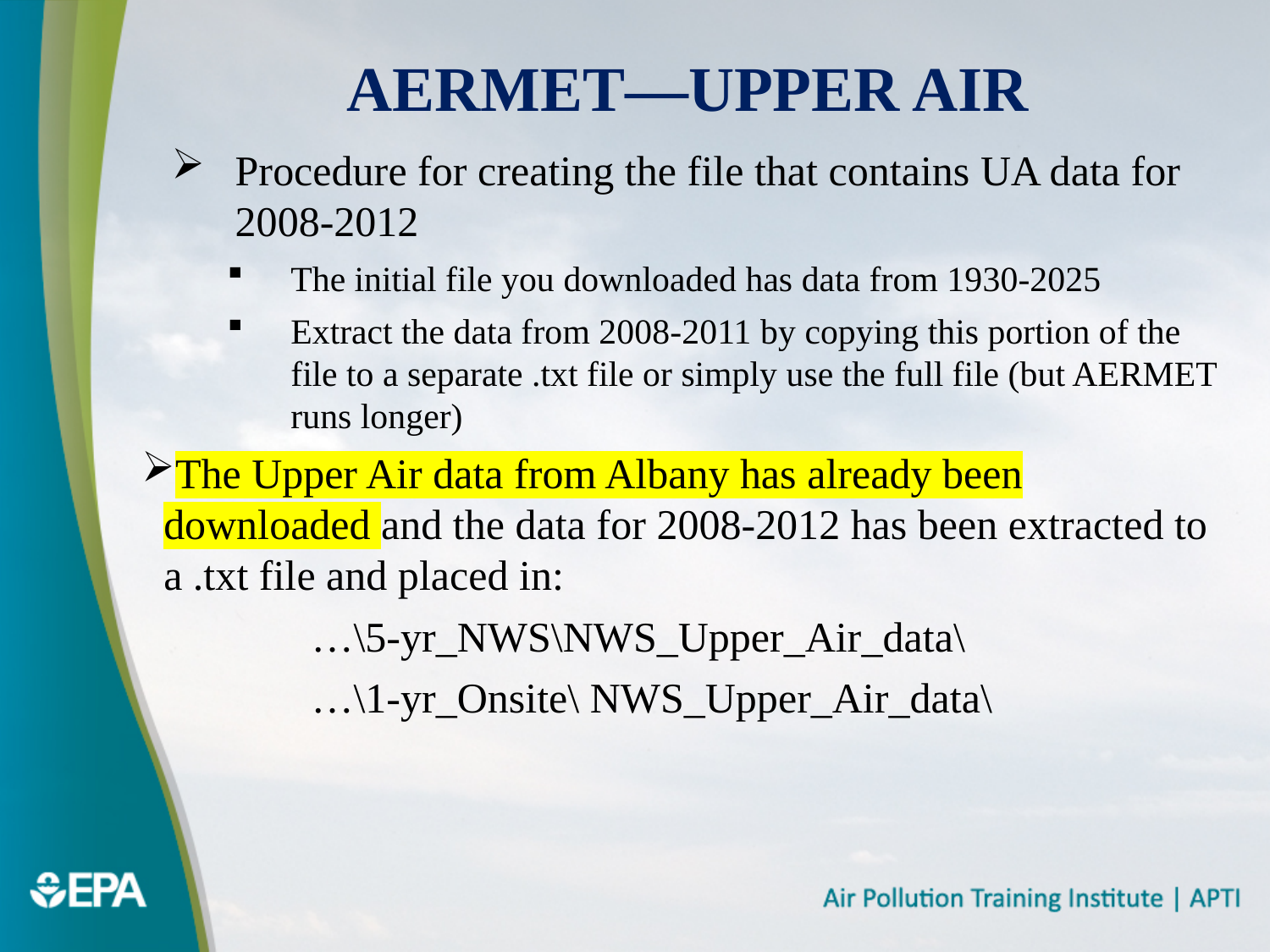

# AERMET—Upper Air
Procedure for creating the file that contains UA data for 2008-2012
The initial file you downloaded has data from 1930-2025
Extract the data from 2008-2011 by copying this portion of the file to a separate .txt file or simply use the full file (but AERMET runs longer)
The Upper Air data from Albany has already been downloaded and the data for 2008-2012 has been extracted to a .txt file and placed in:
                …\5-yr_NWS\NWS_Upper_Air_data\
                …\1-yr_Onsite\ NWS_Upper_Air_data\